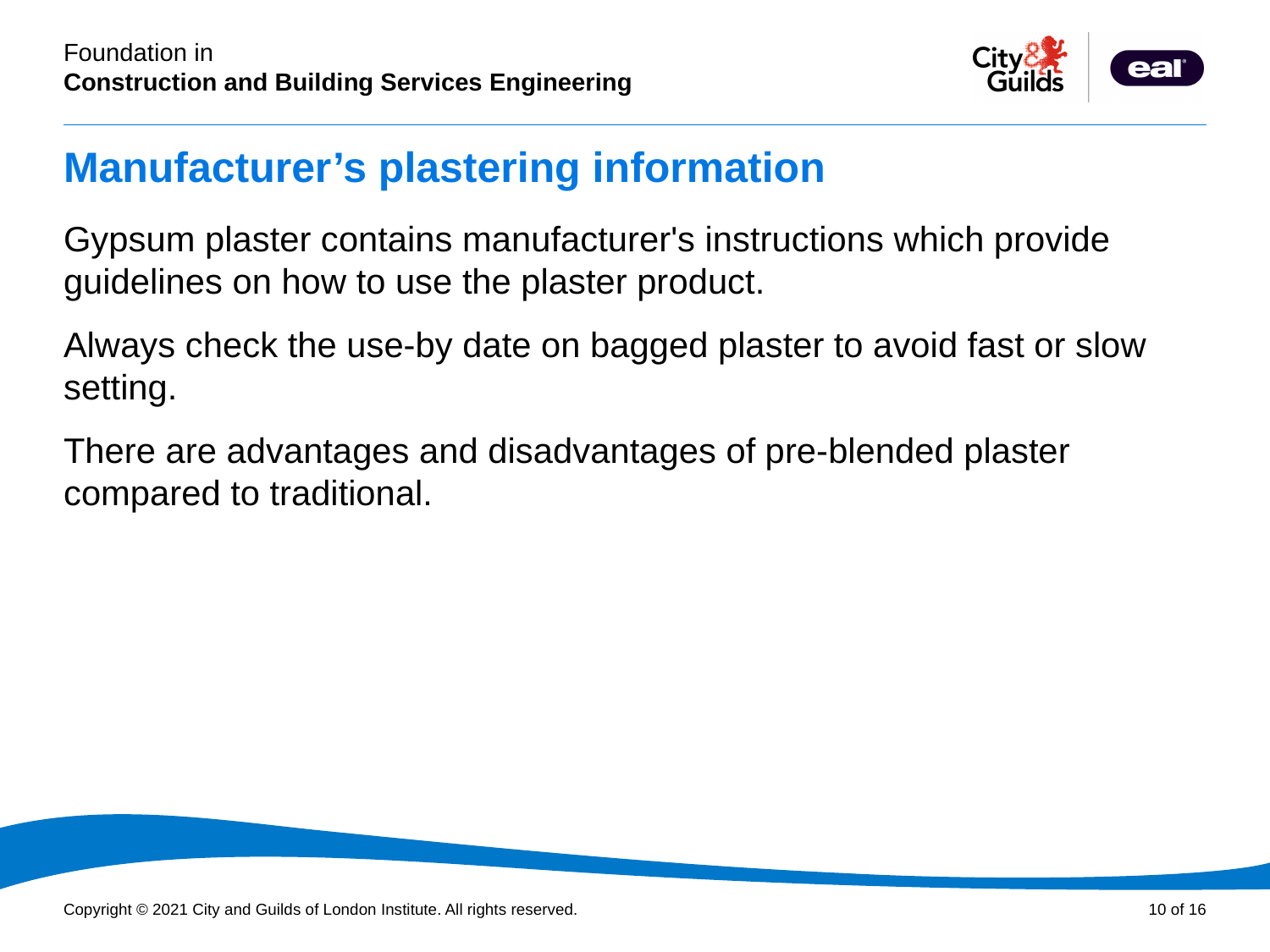

# Manufacturer’s plastering information
Gypsum plaster contains manufacturer's instructions which provide guidelines on how to use the plaster product.
Always check the use-by date on bagged plaster to avoid fast or slow setting.
There are advantages and disadvantages of pre-blended plaster compared to traditional.